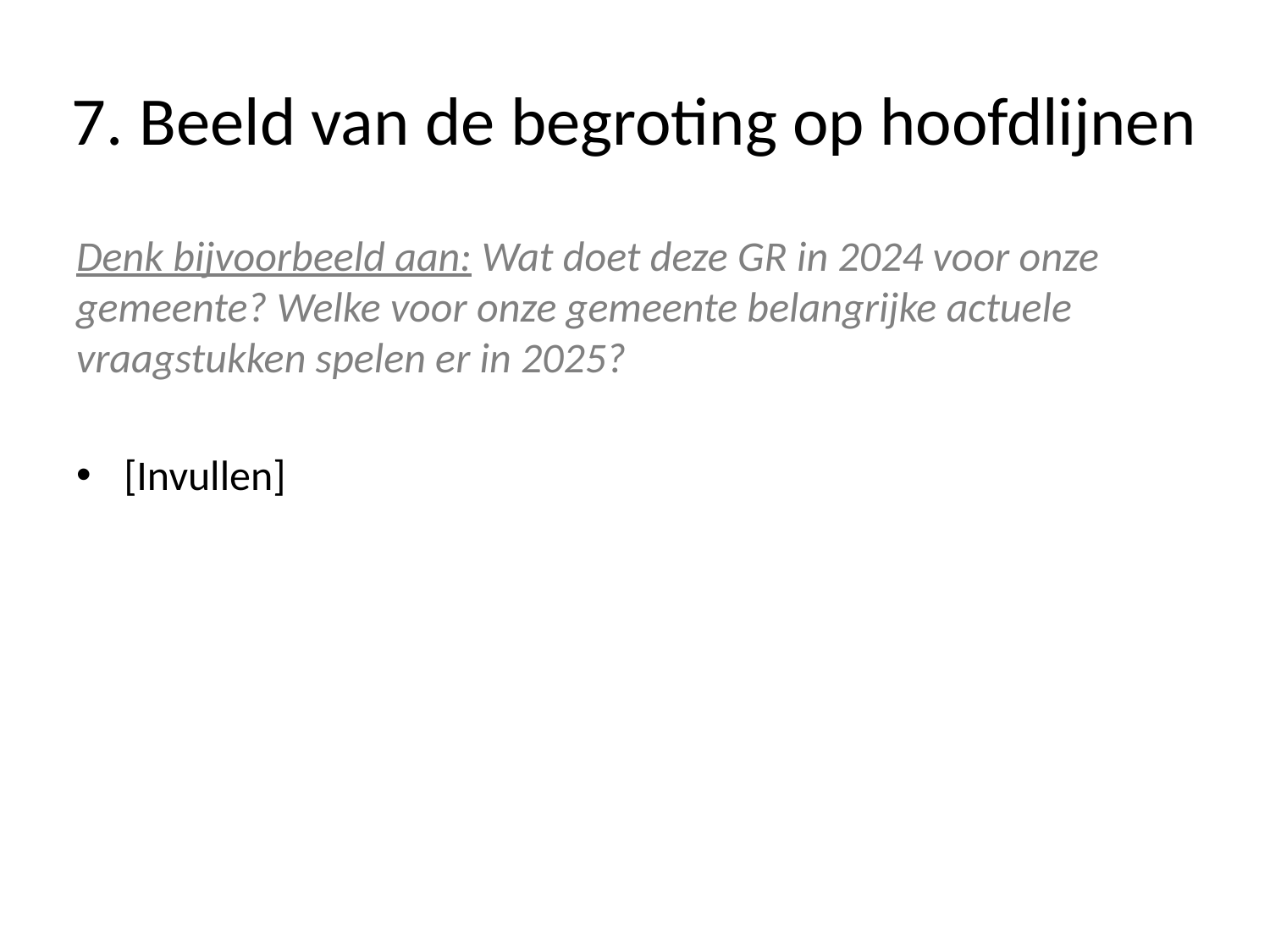

# 7. Beeld van de begroting op hoofdlijnen
Denk bijvoorbeeld aan: Wat doet deze GR in 2024 voor onze gemeente? Welke voor onze gemeente belangrijke actuele vraagstukken spelen er in 2025?

[Invullen]